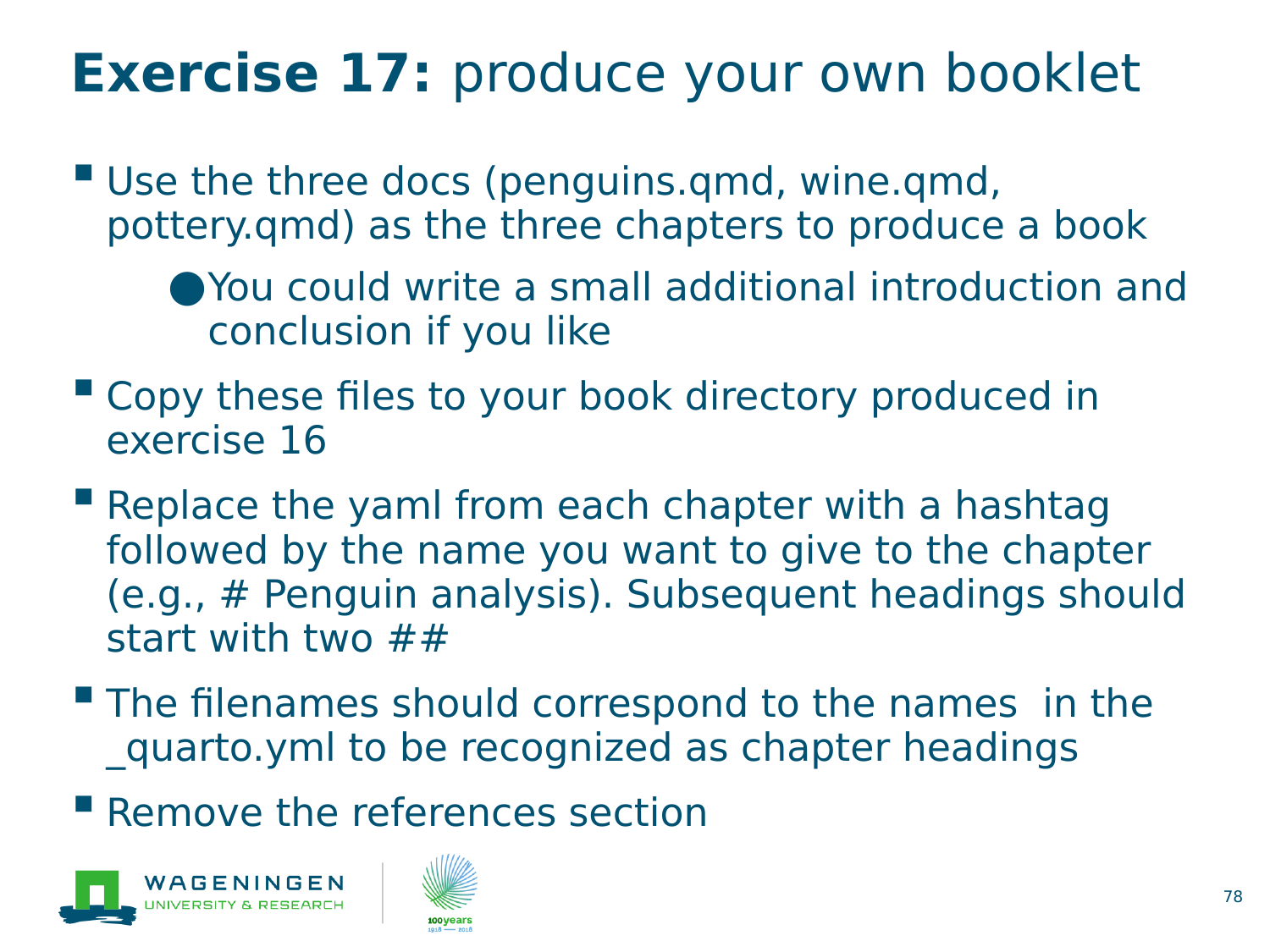

# Exercise 17: produce your own booklet
Use the three docs (penguins.qmd, wine.qmd, pottery.qmd) as the three chapters to produce a book
You could write a small additional introduction and conclusion if you like
Copy these files to your book directory produced in exercise 16
Replace the yaml from each chapter with a hashtag followed by the name you want to give to the chapter (e.g., # Penguin analysis). Subsequent headings should start with two ##
The filenames should correspond to the names  in the _quarto.yml to be recognized as chapter headings
Remove the references section
78